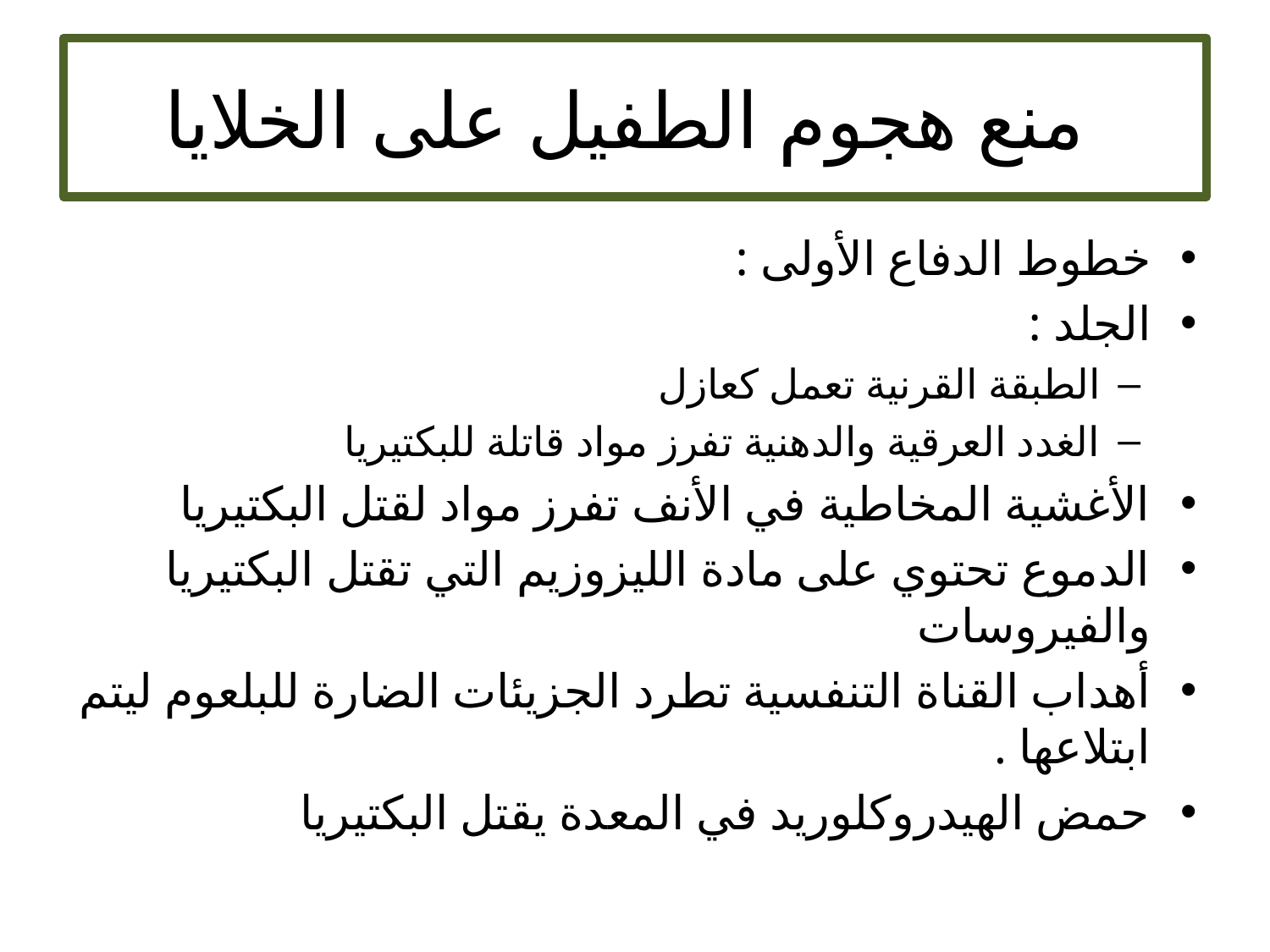

# منع هجوم الطفيل على الخلايا
خطوط الدفاع الأولى :
الجلد :
الطبقة القرنية تعمل كعازل
الغدد العرقية والدهنية تفرز مواد قاتلة للبكتيريا
الأغشية المخاطية في الأنف تفرز مواد لقتل البكتيريا
الدموع تحتوي على مادة الليزوزيم التي تقتل البكتيريا والفيروسات
أهداب القناة التنفسية تطرد الجزيئات الضارة للبلعوم ليتم ابتلاعها .
حمض الهيدروكلوريد في المعدة يقتل البكتيريا